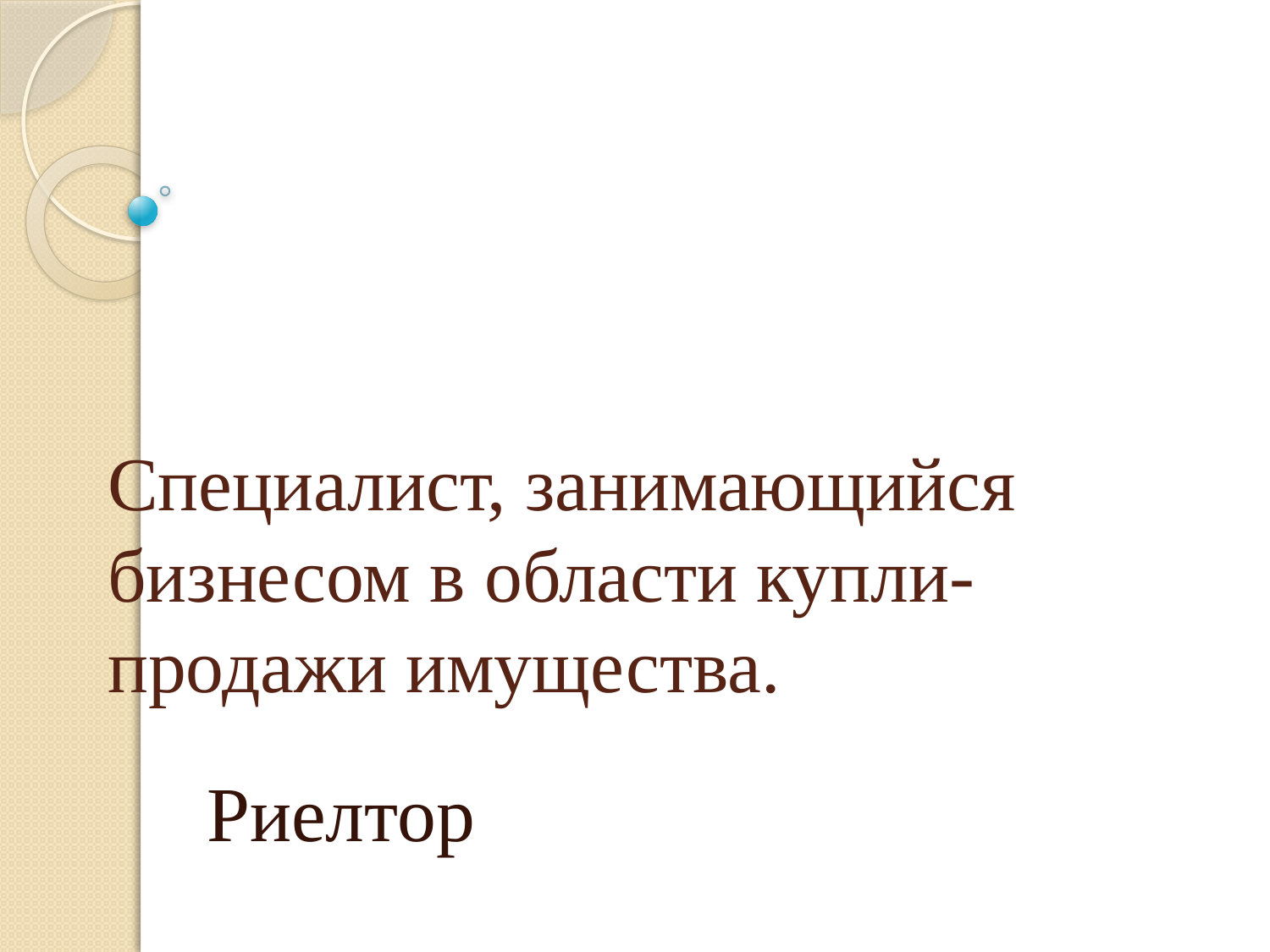

# Специалист, занимающийся бизнесом в области купли-продажи имущества.
Риелтор